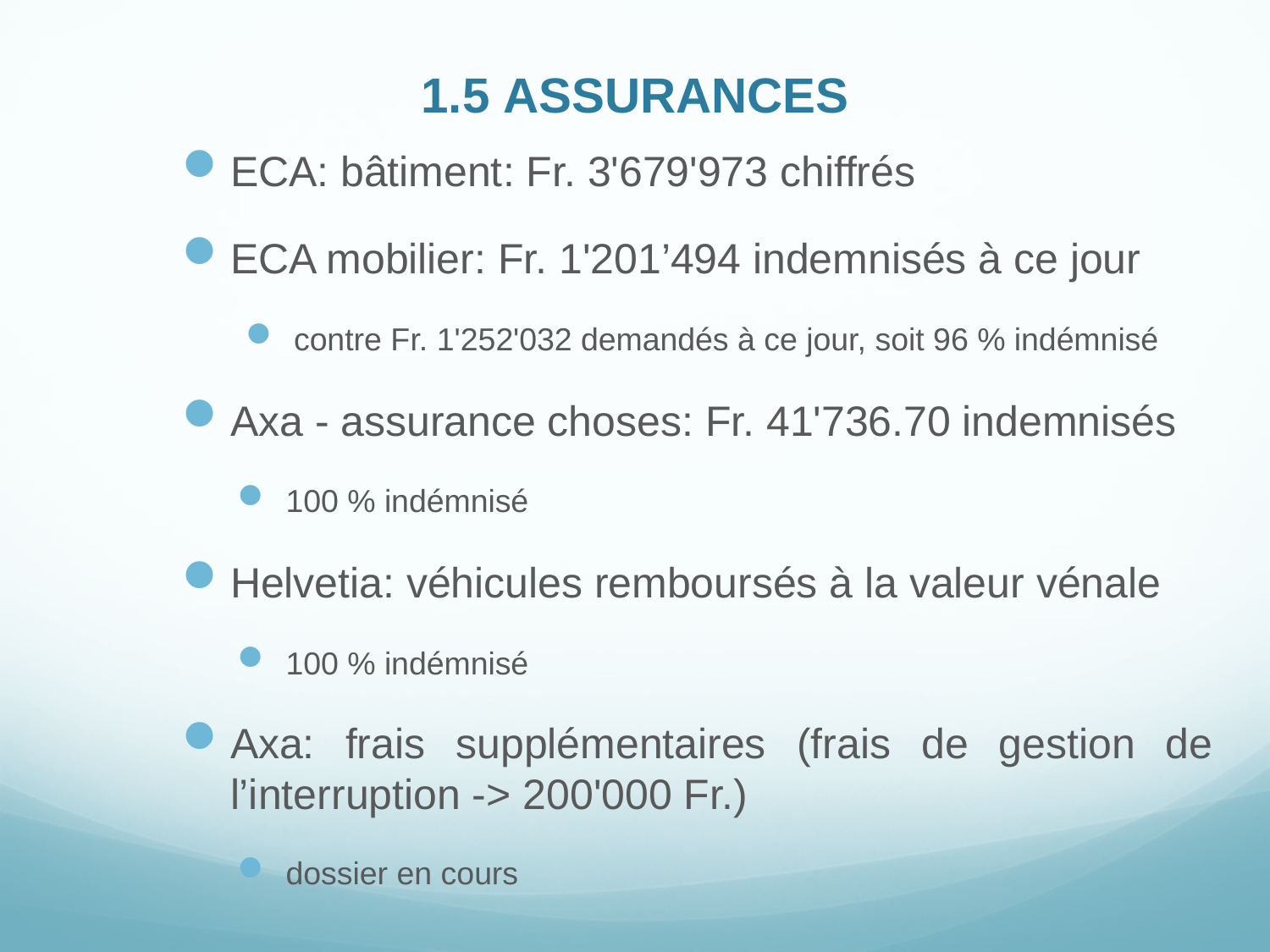

# 1.5 Assurances
ECA: bâtiment: Fr. 3'679'973 chiffrés
ECA mobilier: Fr. 1'201’494 indemnisés à ce jour
contre Fr. 1'252'032 demandés à ce jour, soit 96 % indémnisé
Axa - assurance choses: Fr. 41'736.70 indemnisés
100 % indémnisé
Helvetia: véhicules remboursés à la valeur vénale
100 % indémnisé
Axa: frais supplémentaires (frais de gestion de l’interruption -> 200'000 Fr.)
dossier en cours